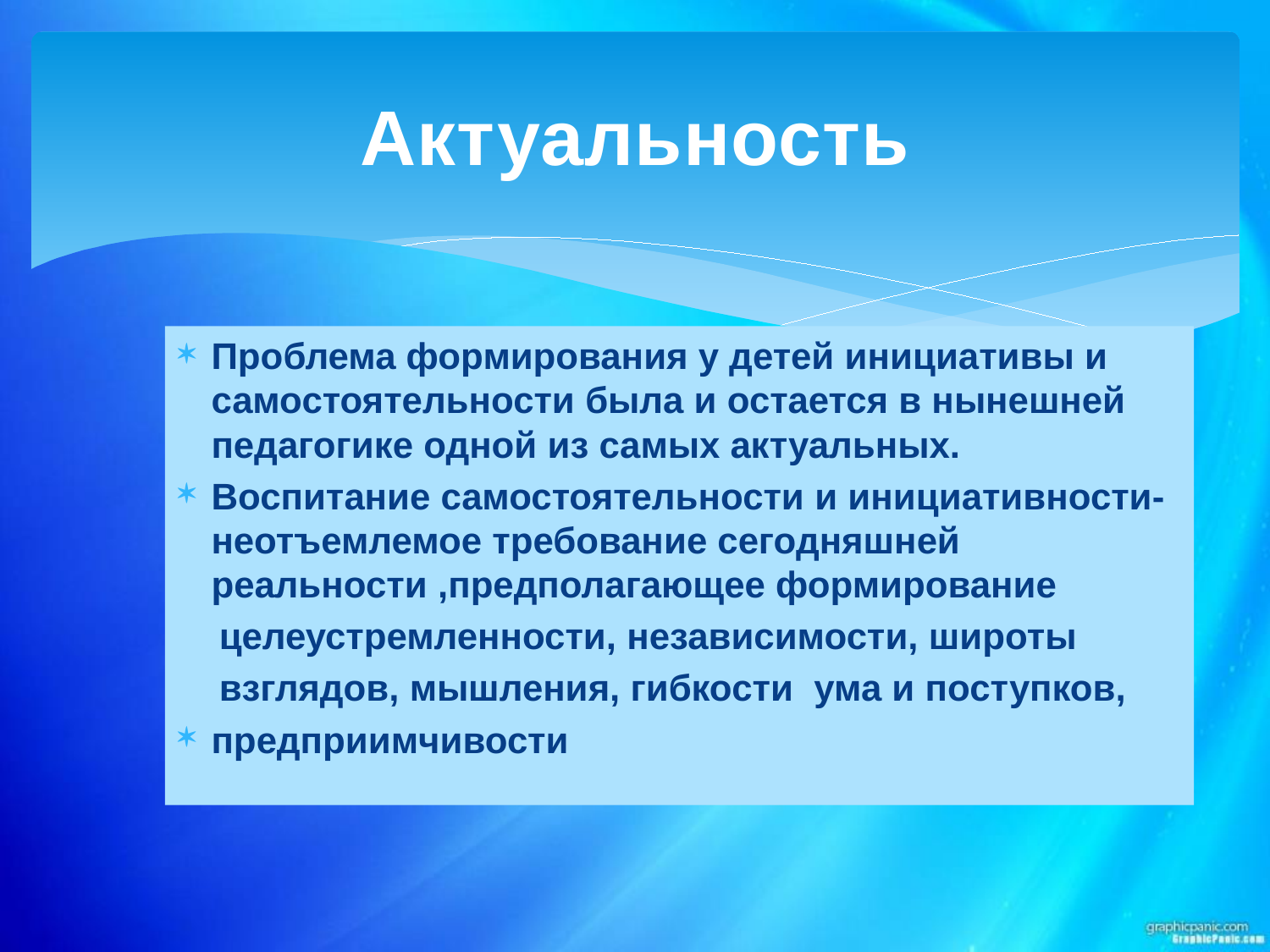

# Актуальность
Проблема формирования у детей инициативы и самостоятельности была и остается в нынешней педагогике одной из самых актуальных.
Воспитание самостоятельности и инициативности-неотъемлемое требование сегодняшней реальности ,предполагающее формирование
    целеустремленности, независимости, широты
    взглядов, мышления, гибкости  ума и поступков,
предприимчивости